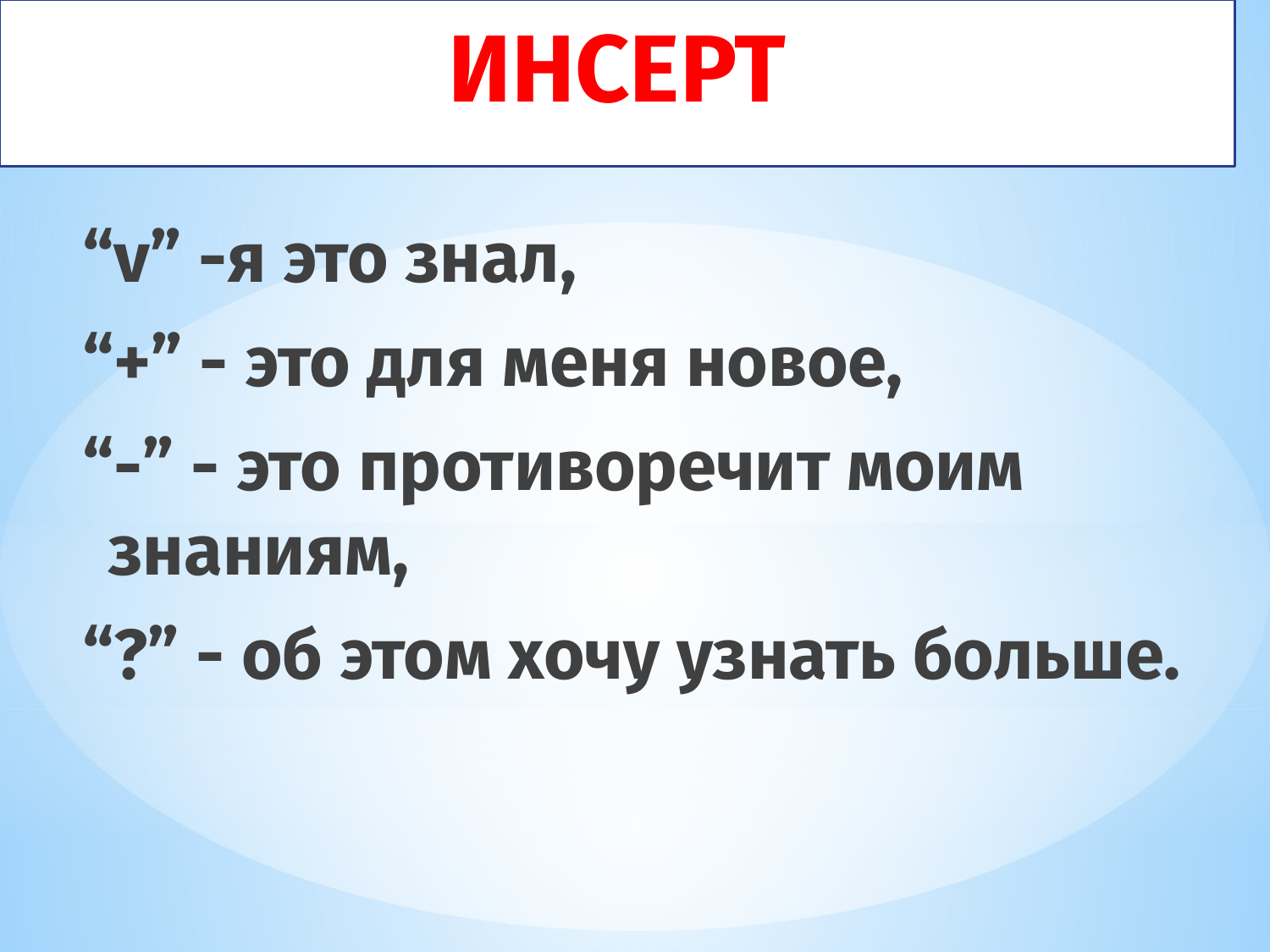

# ИНСЕРТ
“v” -я это знал,
“+” - это для меня новое,
“-” - это противоречит моим знаниям,
“?” - об этом хочу узнать больше.